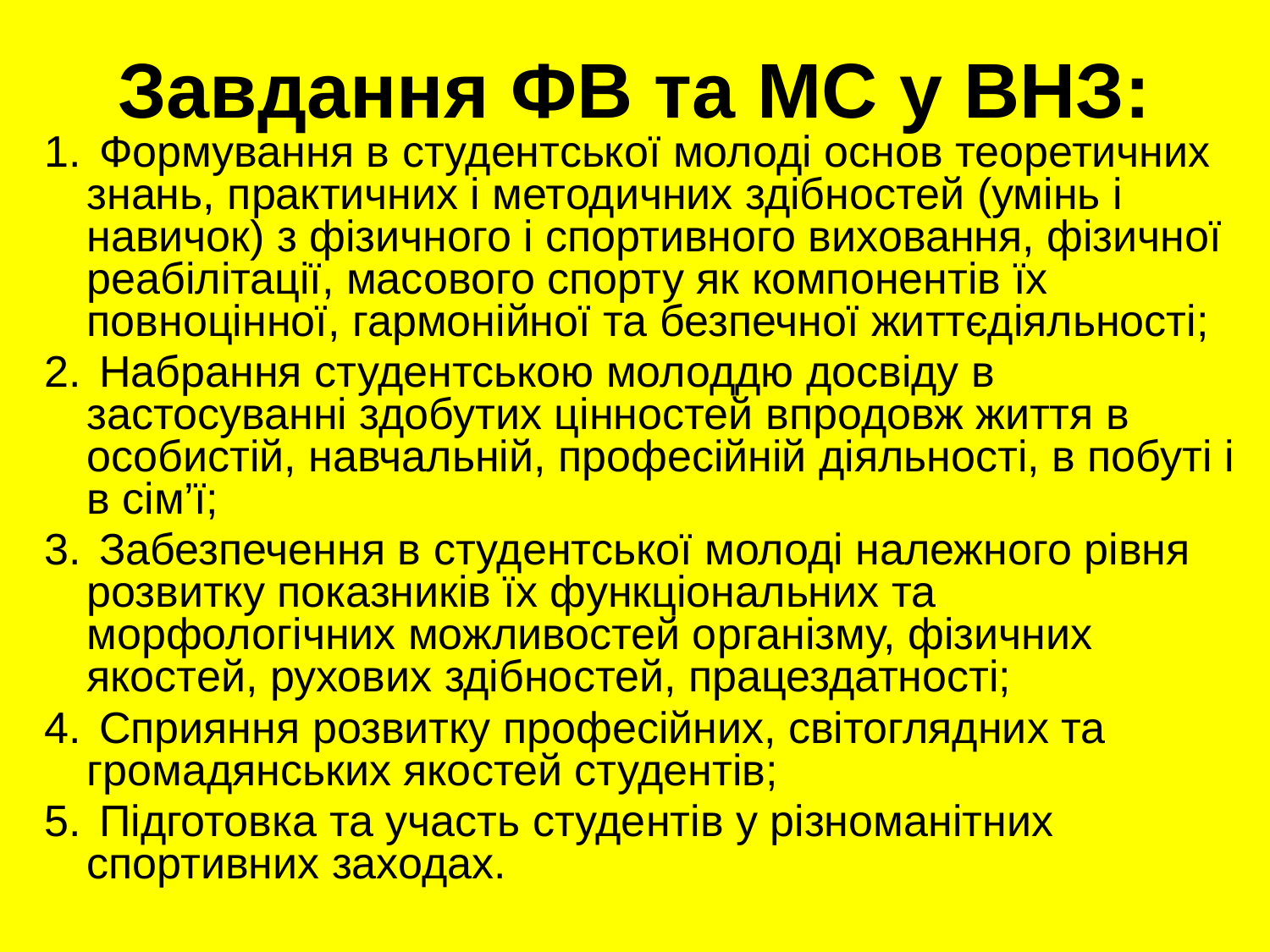

# Завдання ФВ та МС у ВНЗ:
 Формування в студентської молоді основ теоретичних знань, практичних і методичних здібностей (умінь і навичок) з фізичного і спортивного виховання, фізичної реабілітації, масового спорту як компонентів їх повноцінної, гармонійної та безпечної життєдіяльності;
 Набрання студентською молоддю досвіду в застосуванні здобутих цінностей впродовж життя в особистій, навчальній, професійній діяльності, в побуті і в сім’ї;
 Забезпечення в студентської молоді належного рівня розвитку показників їх функціональних та морфологічних можливостей організму, фізичних якостей, рухових здібностей, працездатності;
 Сприяння розвитку професійних, світоглядних та     громадянських якостей студентів;
 Підготовка та участь студентів у різноманітних спортивних заходах.